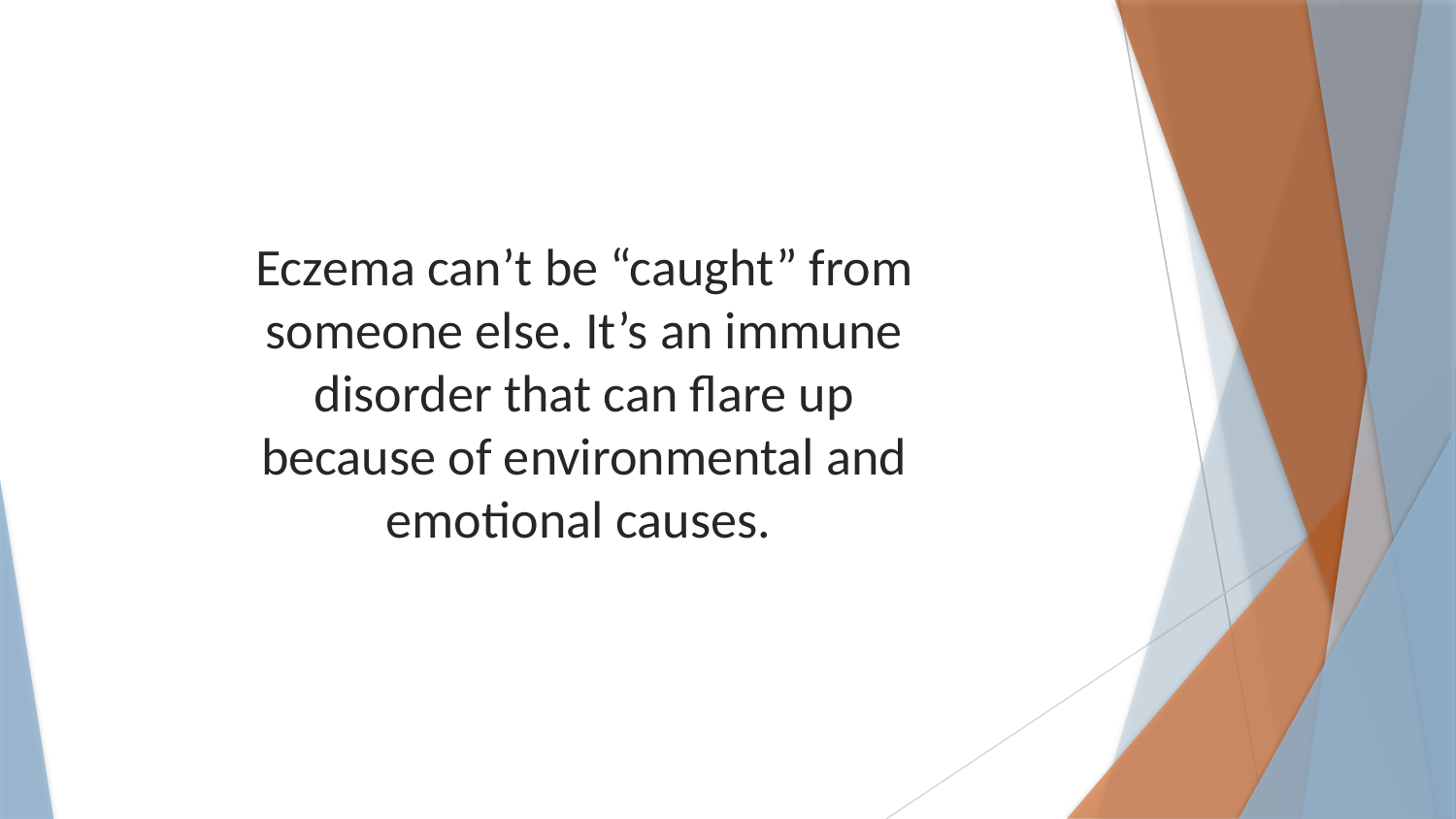

Eczema can’t be “caught” from someone else. It’s an immune disorder that can flare up because of environmental and emotional causes.